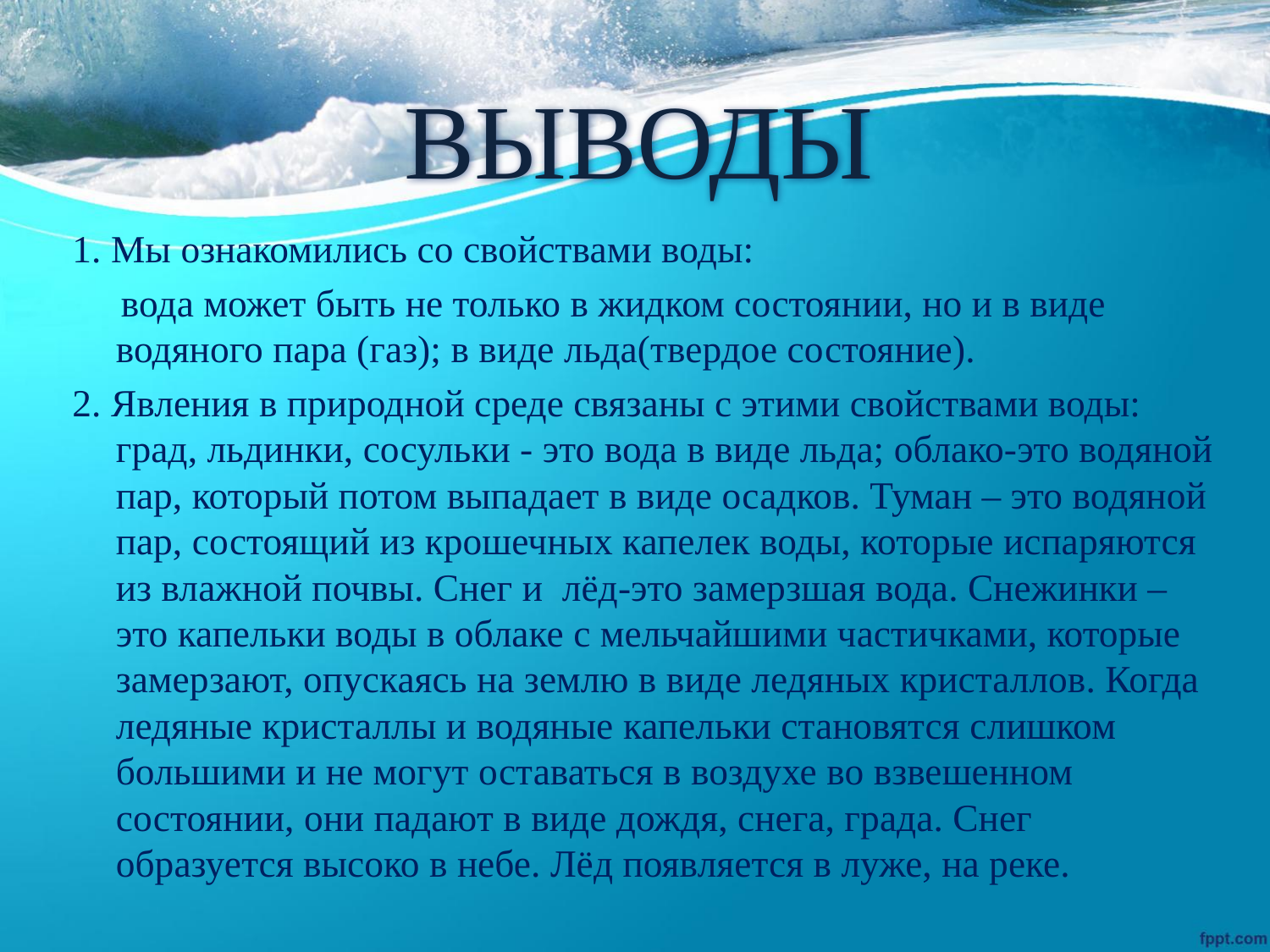

# ВЫВОДЫ
1. Мы ознакомились со свойствами воды:
     вода может быть не только в жидком состоянии, но и в виде  водяного пара (газ); в виде льда(твердое состояние).
2. Явления в природной среде связаны с этими свойствами воды: град, льдинки, сосульки - это вода в виде льда; облако-это водяной пар, который потом выпадает в виде осадков. Туман – это водяной пар, состоящий из крошечных капелек воды, которые испаряются из влажной почвы. Снег и  лёд-это замерзшая вода. Снежинки – это капельки воды в облаке с мельчайшими частичками, которые замерзают, опускаясь на землю в виде ледяных кристаллов. Когда ледяные кристаллы и водяные капельки становятся слишком большими и не могут оставаться в воздухе во взвешенном состоянии, они падают в виде дождя, снега, града. Снег образуется высоко в небе. Лёд появляется в луже, на реке.